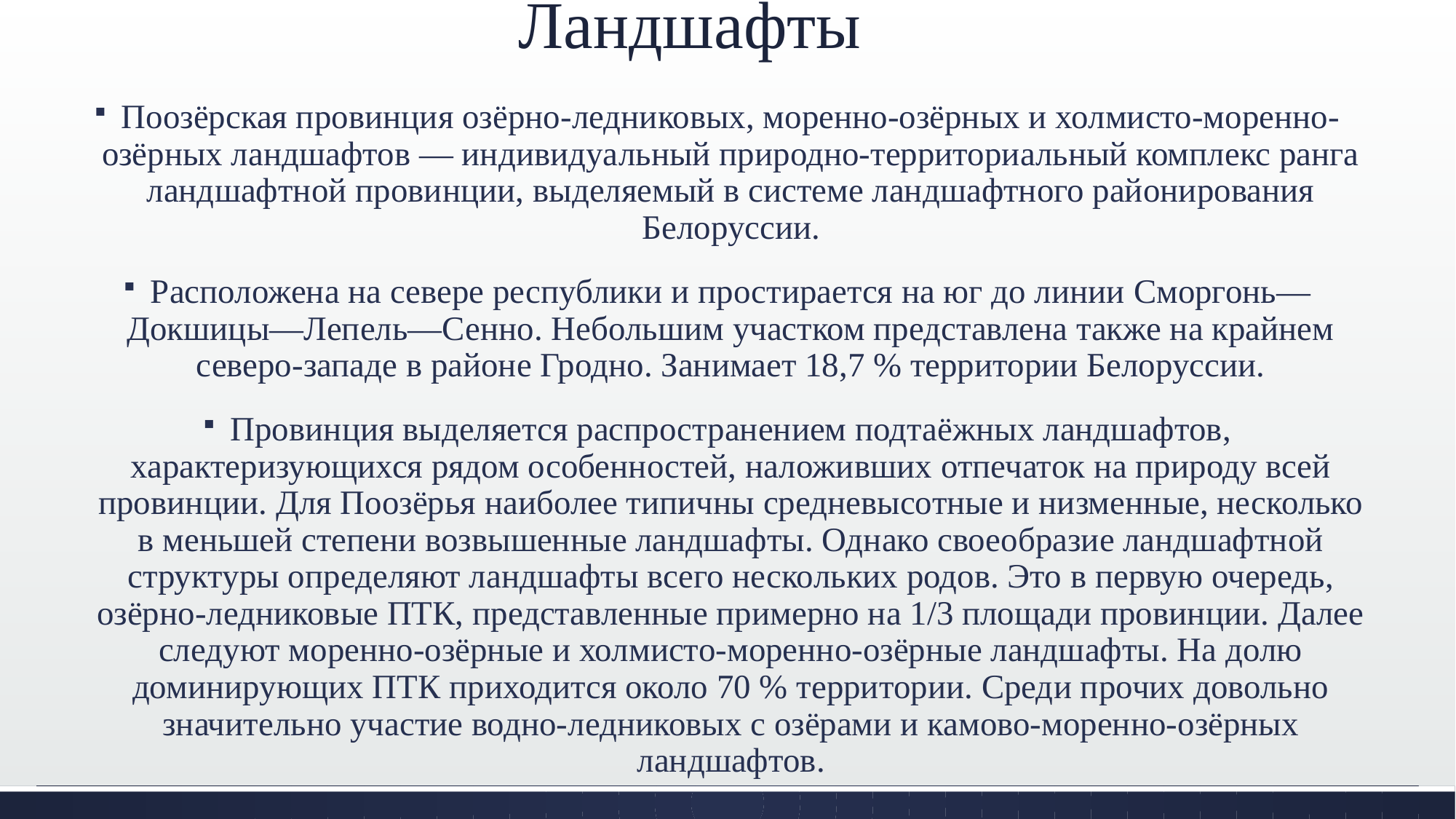

# Ландшафты
Поозёрская провинция озёрно-ледниковых, моренно-озёрных и холмисто-моренно-озёрных ландшафтов — индивидуальный природно-территориальный комплекс ранга ландшафтной провинции, выделяемый в системе ландшафтного районирования Белоруссии.
Расположена на севере республики и простирается на юг до линии Сморгонь—Докшицы—Лепель—Сенно. Небольшим участком представлена также на крайнем северо-западе в районе Гродно. Занимает 18,7 % территории Белоруссии.
Провинция выделяется распространением подтаёжных ландшафтов, характеризующихся рядом особенностей, наложивших отпечаток на природу всей провинции. Для Поозёрья наиболее типичны средневысотные и низменные, несколько в меньшей степени возвышенные ландшафты. Однако своеобразие ландшафтной структуры определяют ландшафты всего нескольких родов. Это в первую очередь, озёрно-ледниковые ПТК, представленные примерно на 1/3 площади провинции. Далее следуют моренно-озёрные и холмисто-моренно-озёрные ландшафты. На долю доминирующих ПТК приходится около 70 % территории. Среди прочих довольно значительно участие водно-ледниковых с озёрами и камово-моренно-озёрных ландшафтов.